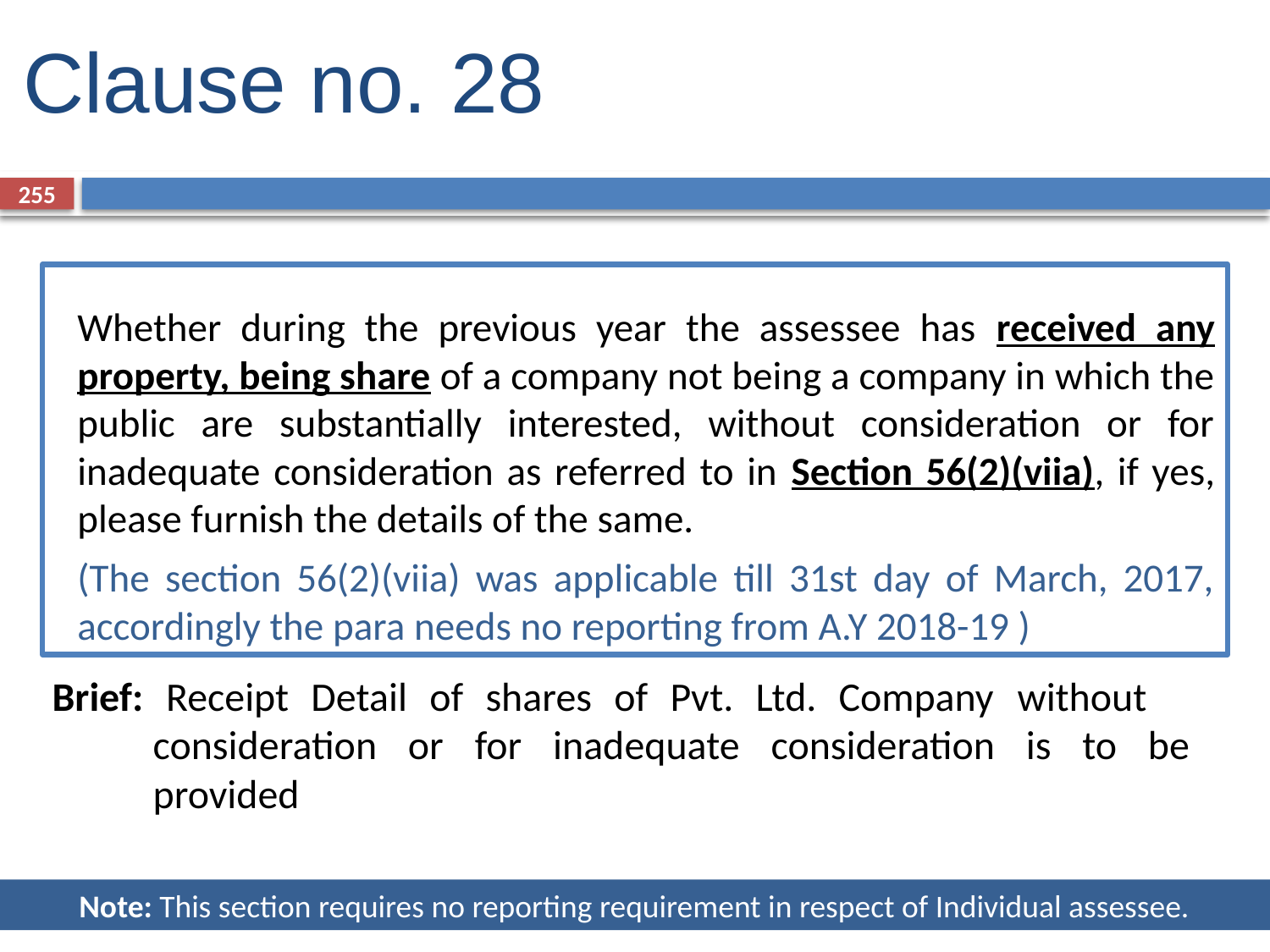

# Clause no. 28
255

Whether during the previous year the assessee has received any property, being share of a company not being a company in which the public are substantially interested, without consideration or for inadequate consideration as referred to in Section 56(2)(viia), if yes, please furnish the details of the same.
(The section 56(2)(viia) was applicable till 31st day of March, 2017, accordingly the para needs no reporting from A.Y 2018-19 )
Brief: Receipt Detail of shares of Pvt. Ltd. Company without   consideration or for inadequate consideration is to be provided
Note: This section requires no reporting requirement in respect of Individual assessee.